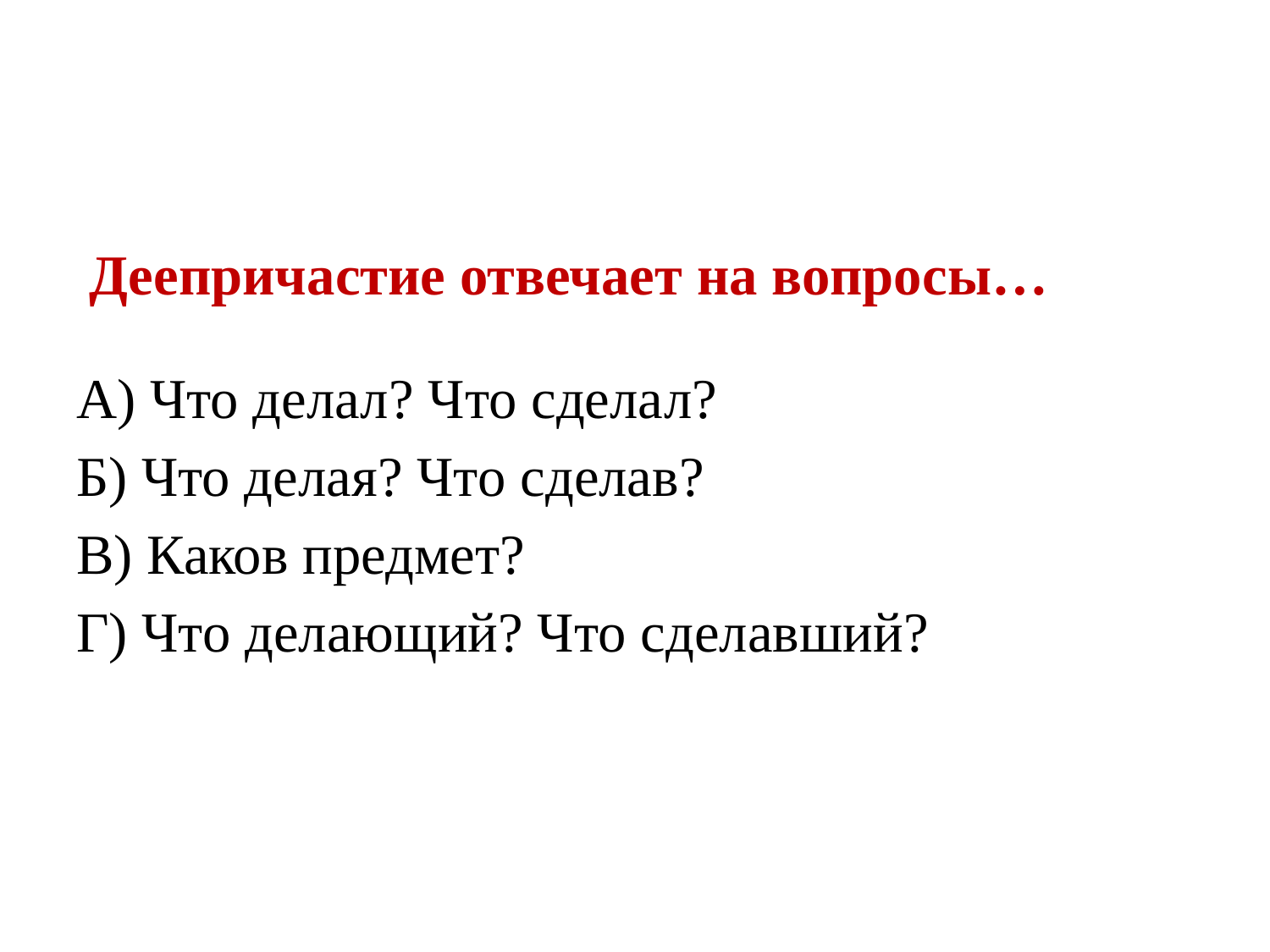

# Деепричастие отвечает на вопросы
 Деепричастие отвечает на вопросы…
А) Что делал? Что сделал?
Б) Что делая? Что сделав?
В) Каков предмет?
Г) Что делающий? Что сделавший?